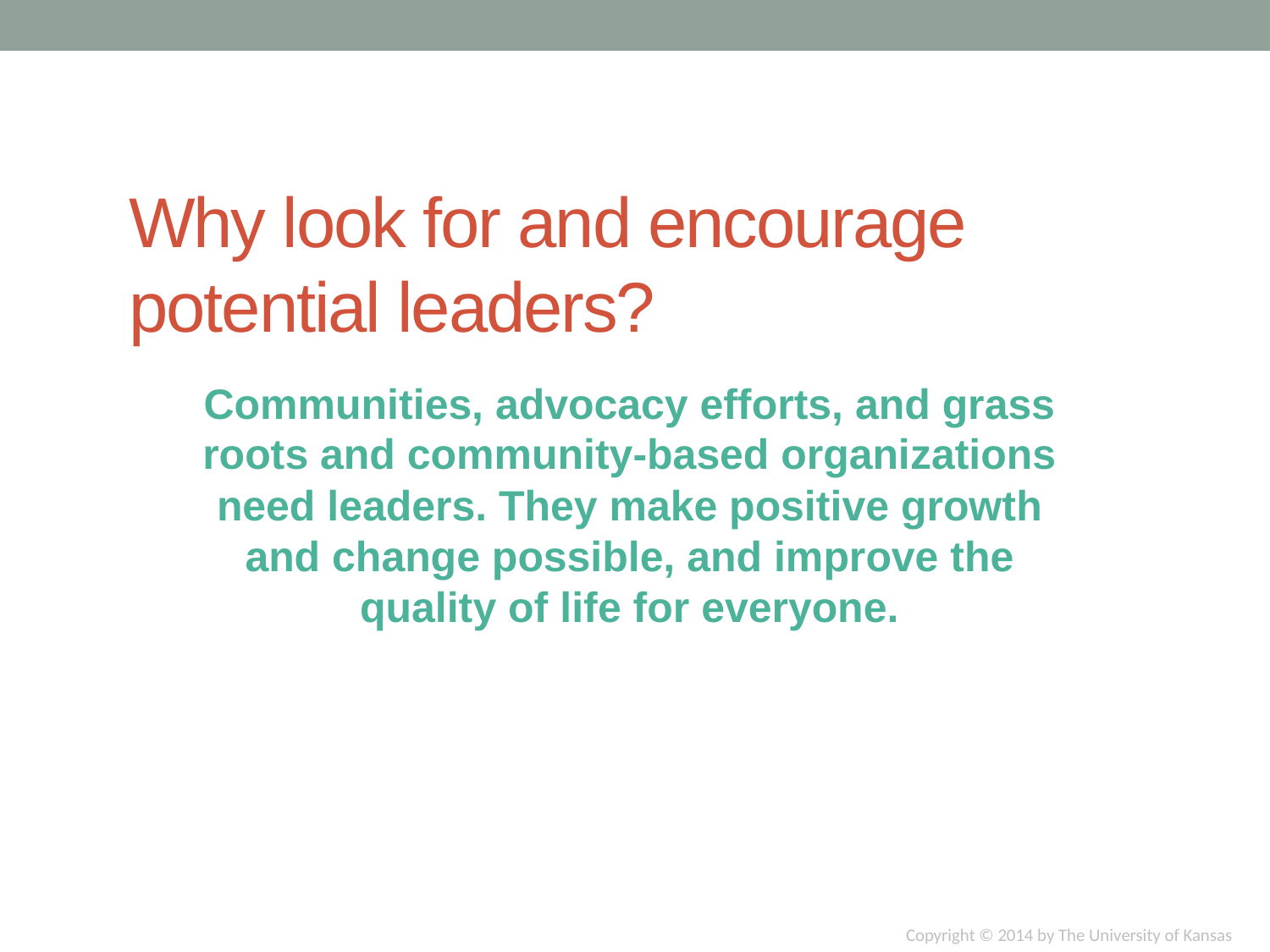

# Why look for and encourage potential leaders?
Communities, advocacy efforts, and grass roots and community-based organizations need leaders. They make positive growth and change possible, and improve the quality of life for everyone.